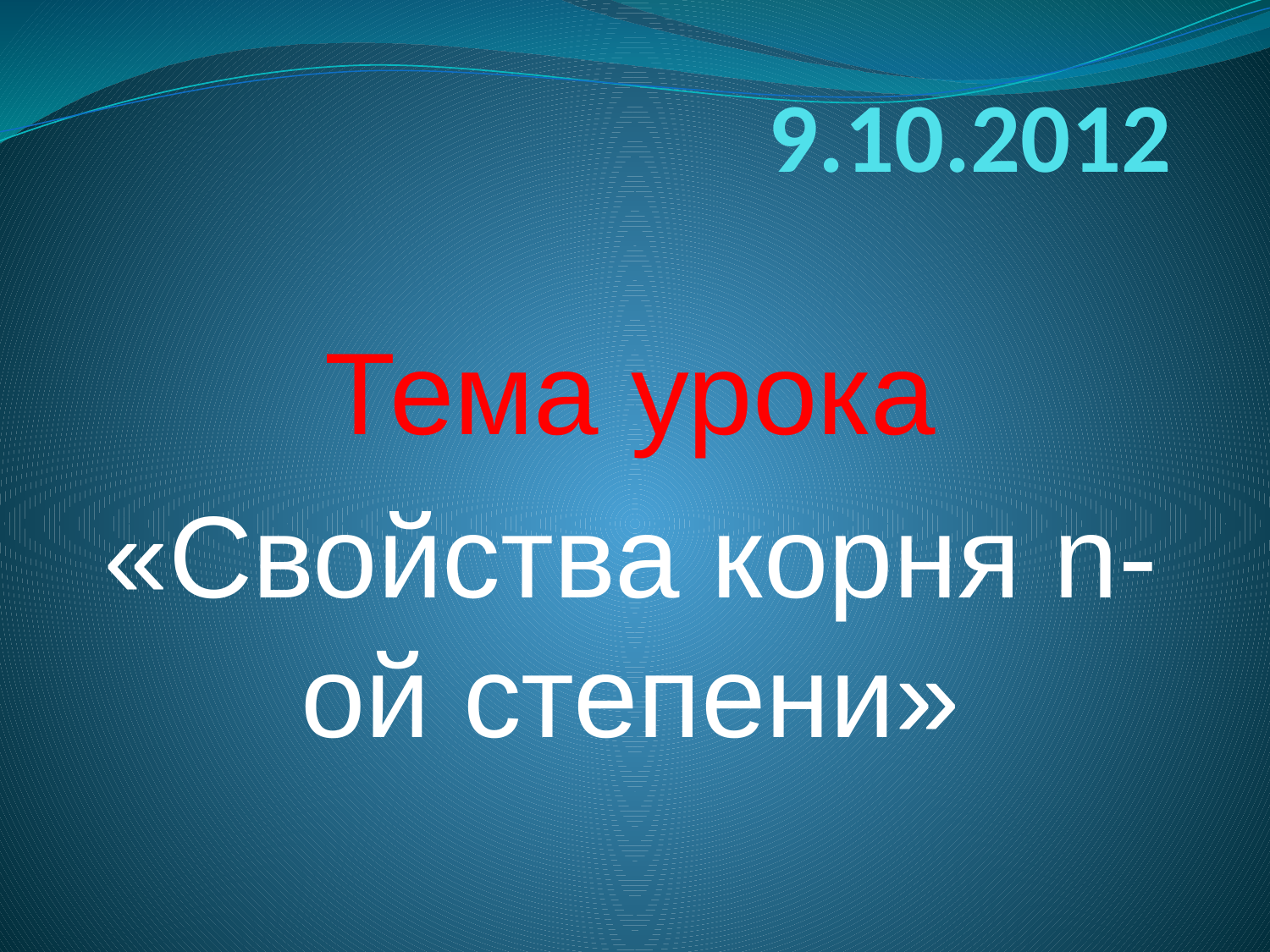

# 9.10.2012
Тема урока
«Свойства корня n-ой степени»